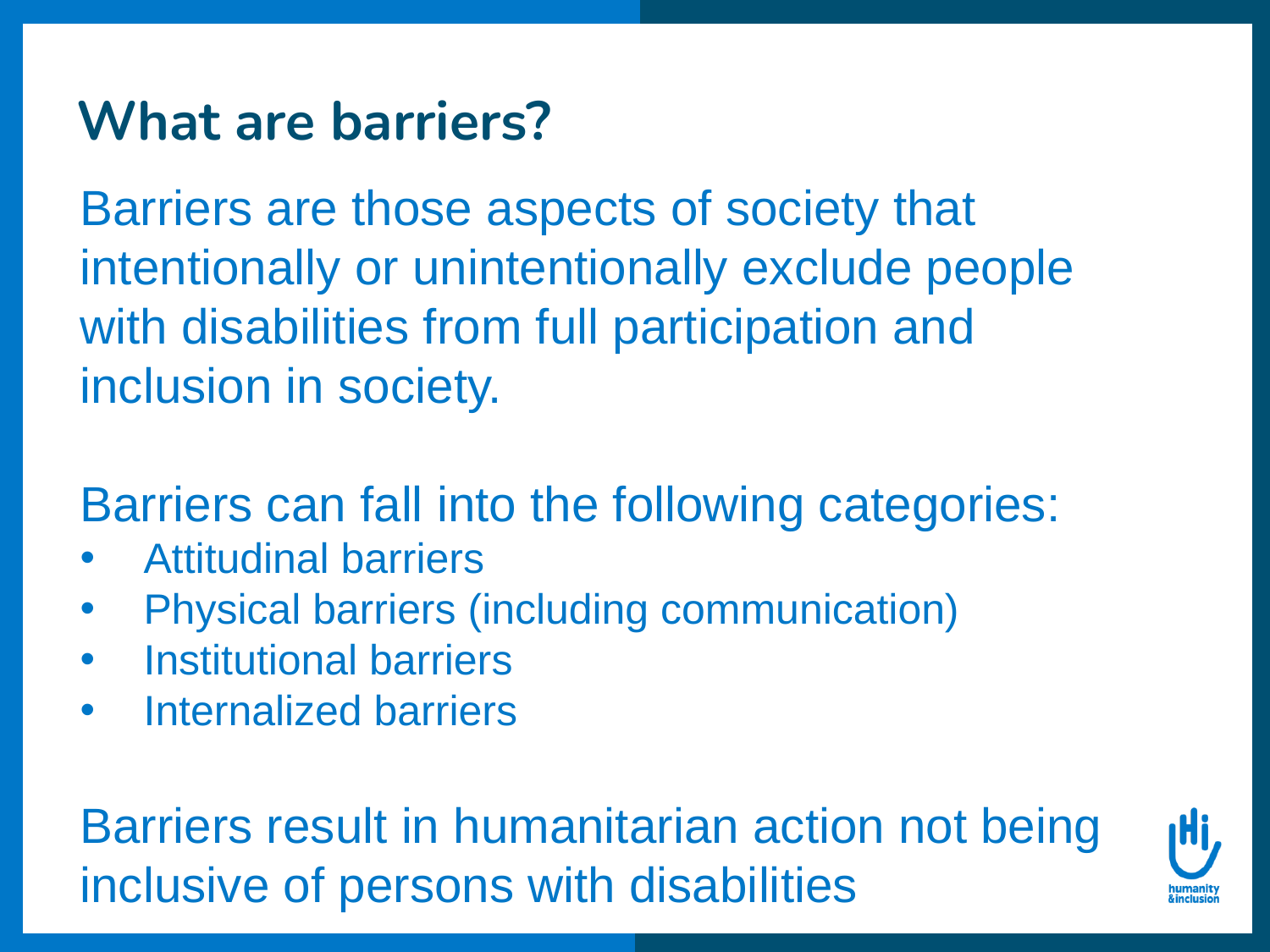

# What are barriers?
Barriers are those aspects of society that intentionally or unintentionally exclude people with disabilities from full participation and inclusion in society.

Barriers can fall into the following categories:
Attitudinal barriers
Physical barriers (including communication)
Institutional barriers
Internalized barriers

Barriers result in humanitarian action not being inclusive of persons with disabilities